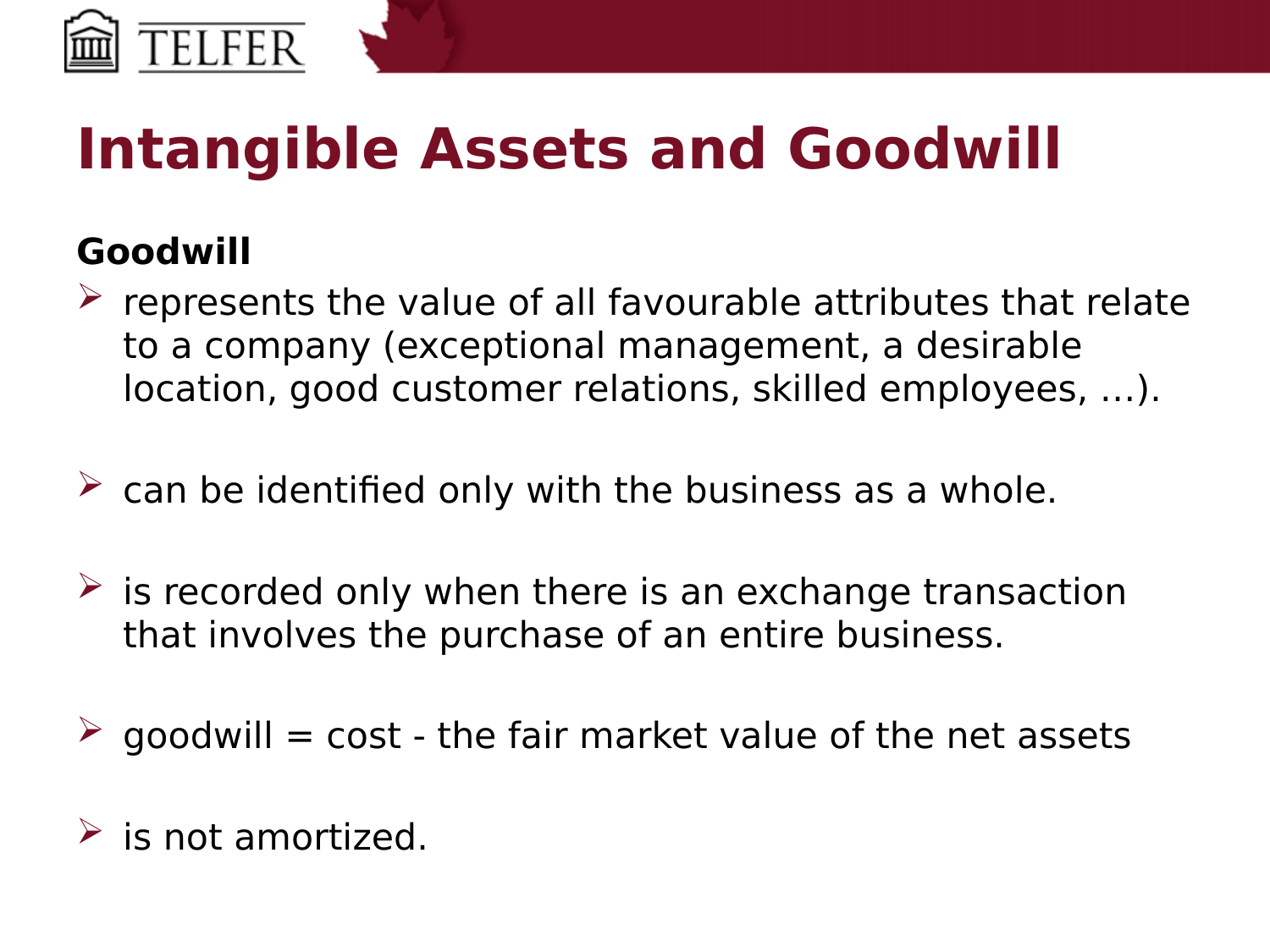

# Intangible Assets and Goodwill
Goodwill
represents the value of all favourable attributes that relate to a company (exceptional management, a desirable location, good customer relations, skilled employees, …).

can be identified only with the business as a whole.

is recorded only when there is an exchange transaction that involves the purchase of an entire business.

goodwill = cost - the fair market value of the net assets

is not amortized.